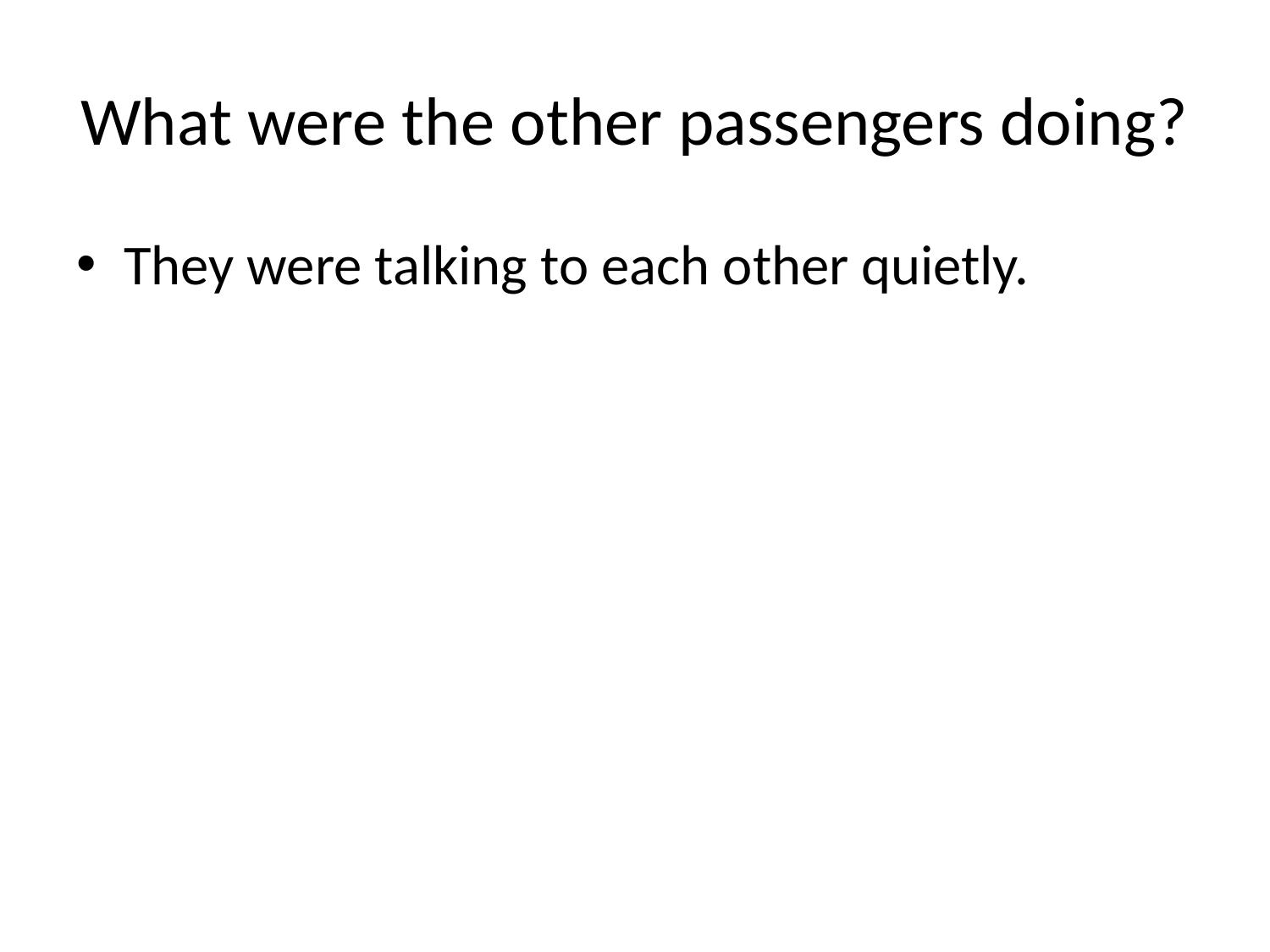

# What were the other passengers doing?
They were talking to each other quietly.